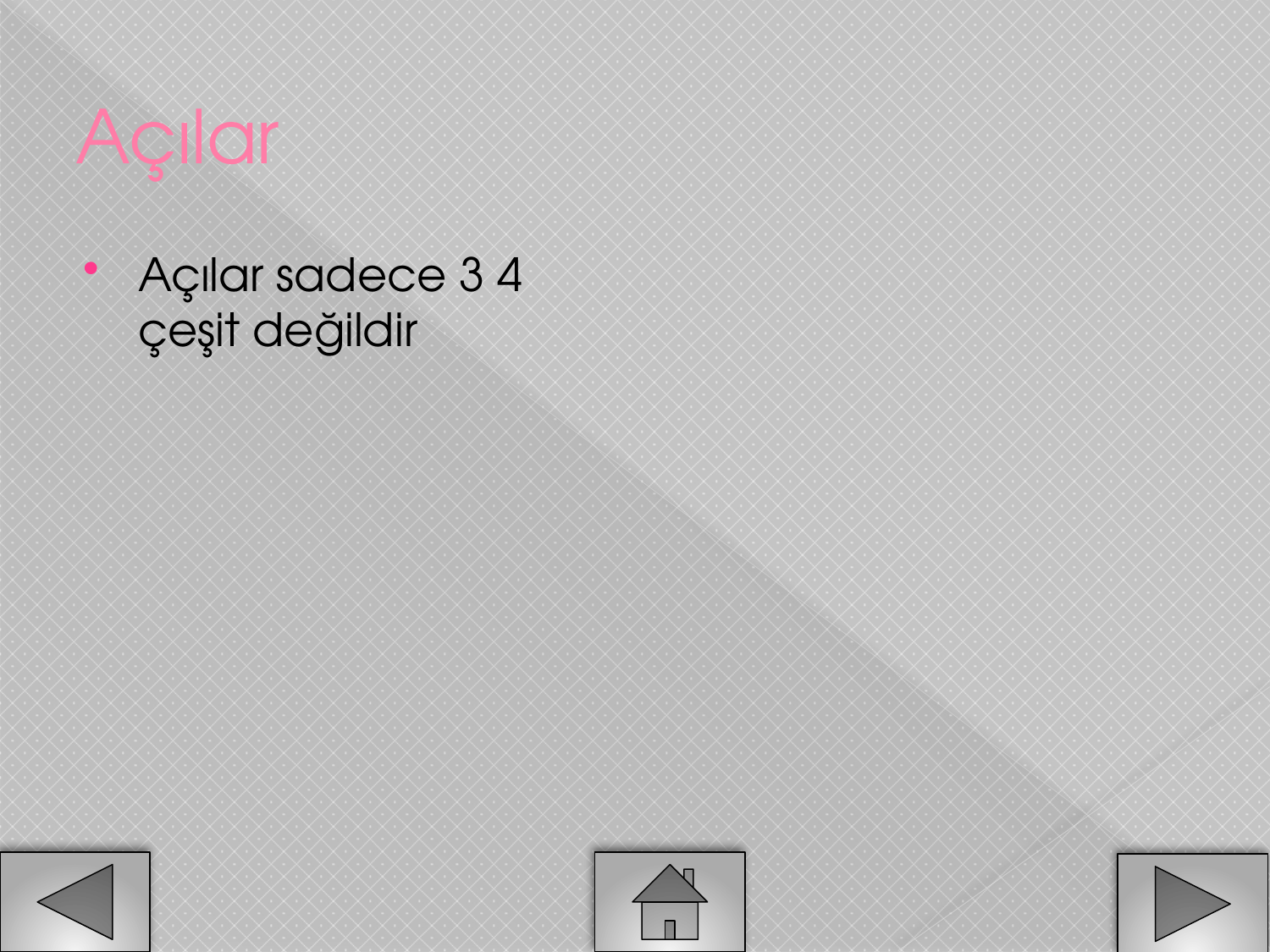

# Açılar
Açılar sadece 3 4 çeşit değildir